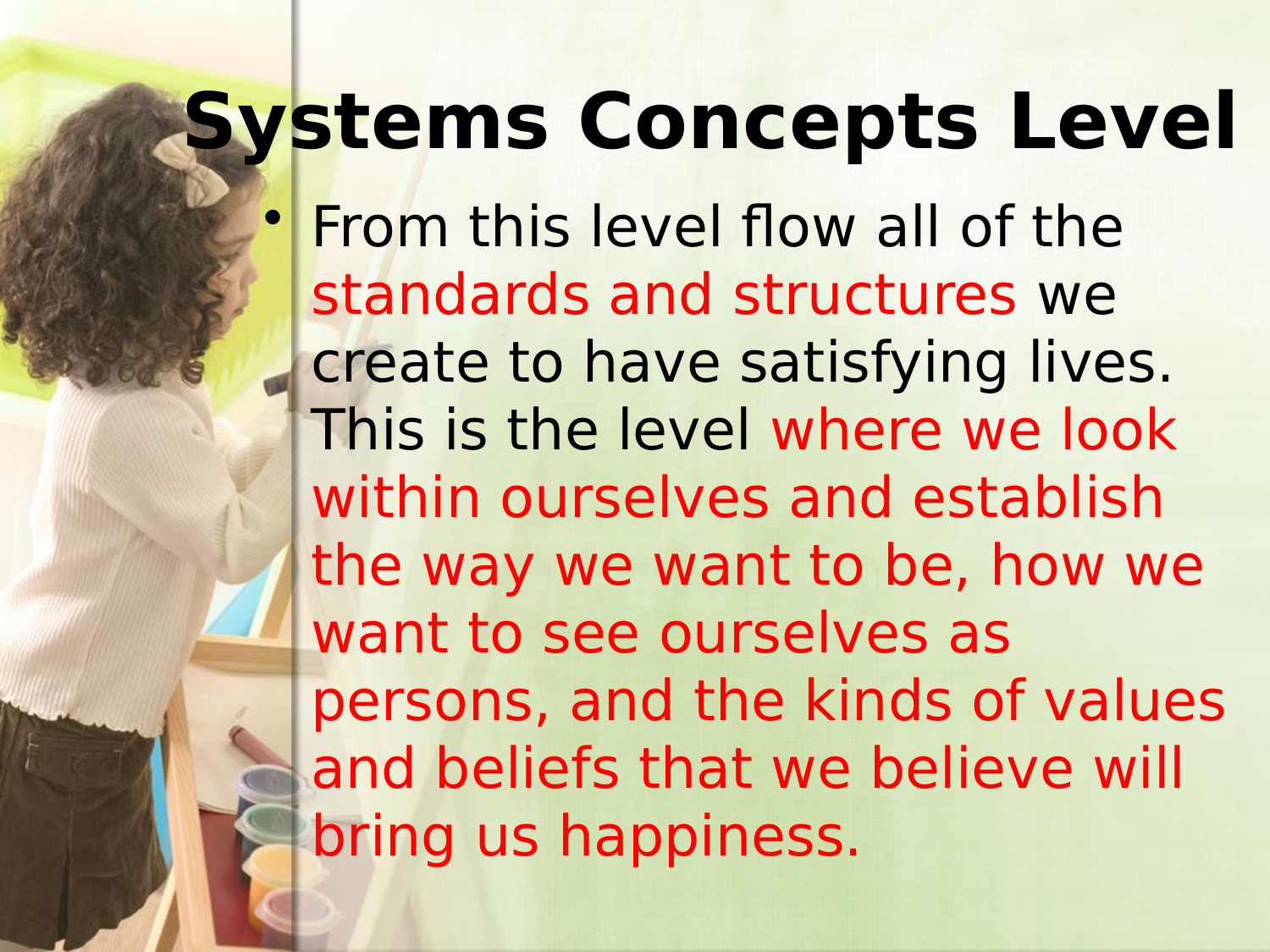

# Systems Concepts Level
From this level flow all of the standards and structures we create to have satisfying lives. This is the level where we look within ourselves and establish the way we want to be, how we want to see ourselves as persons, and the kinds of values and beliefs that we believe will bring us happiness.